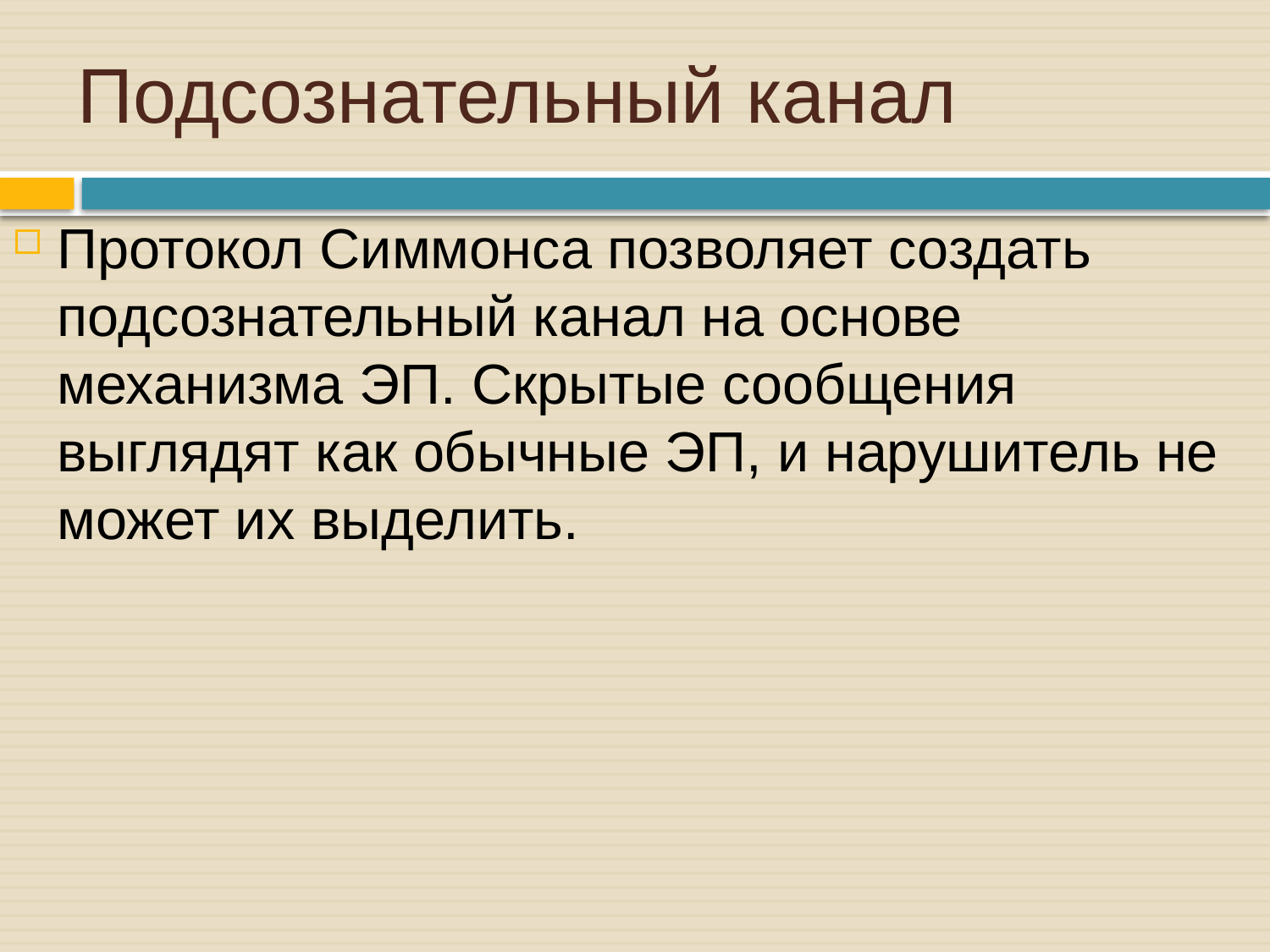

# Подсознательный канал
Протокол Симмонса позволяет создать подсознательный канал на основе механизма ЭП. Скрытые сообщения выглядят как обычные ЭП, и нарушитель не может их выделить.